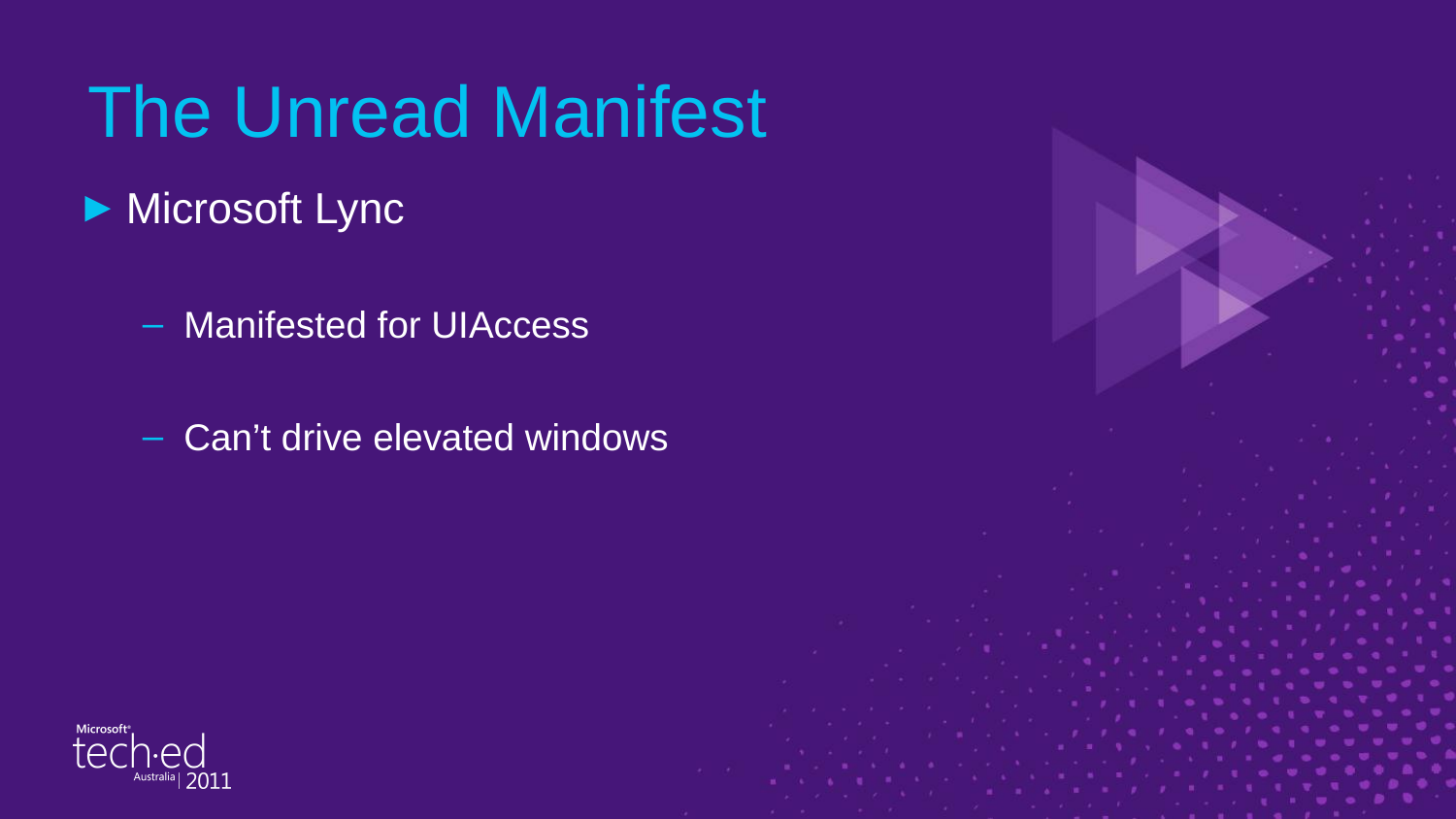

# The Unread Manifest
Microsoft Lync

Manifested for UIAccess

Can’t drive elevated windows